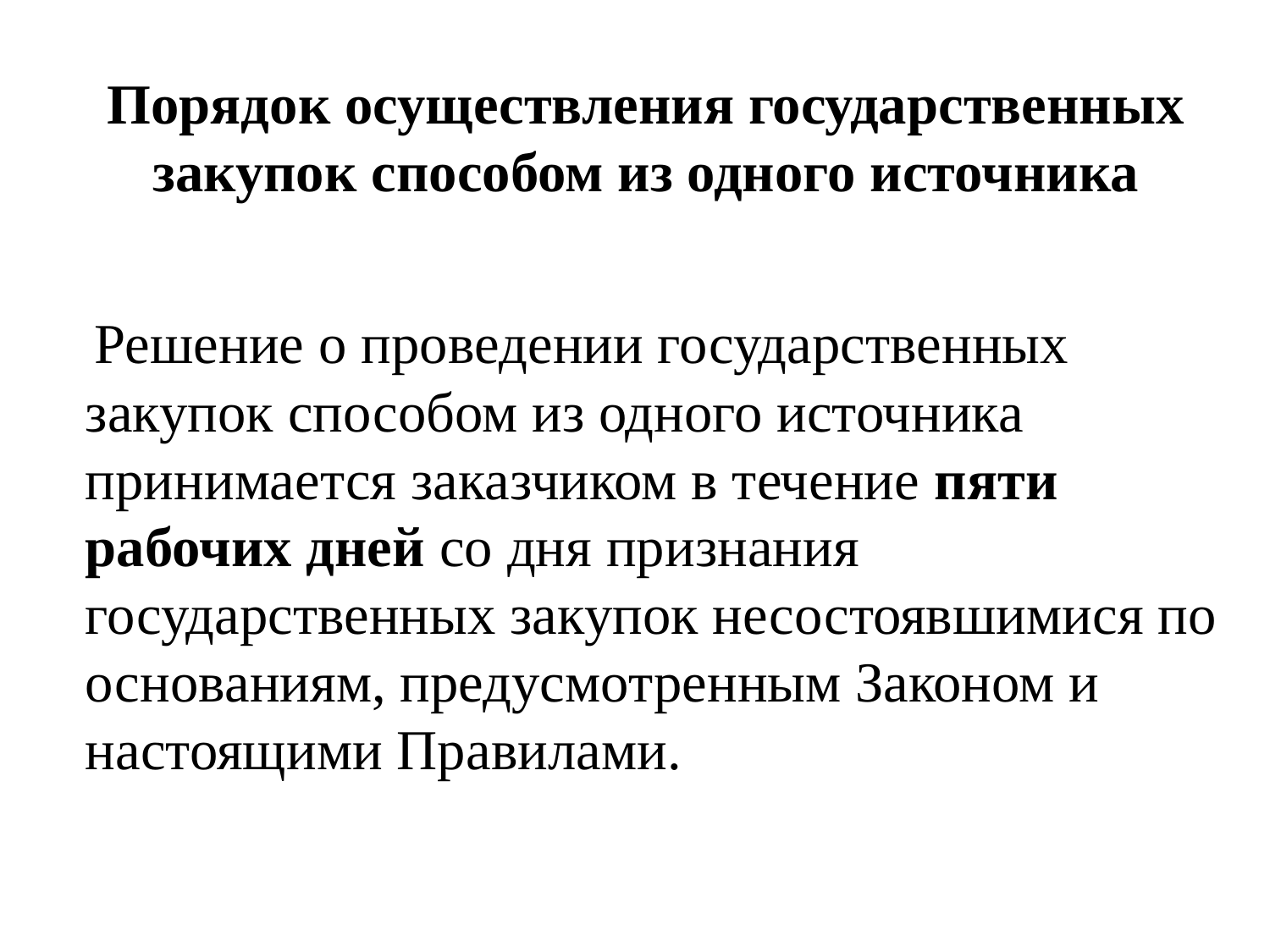

# Порядок осуществления государственных закупок способом из одного источника

    Решение о проведении государственных закупок способом из одного источника принимается заказчиком в течение пяти рабочих дней со дня признания государственных закупок несостоявшимися по основаниям, предусмотренным Законом и настоящими Правилами.